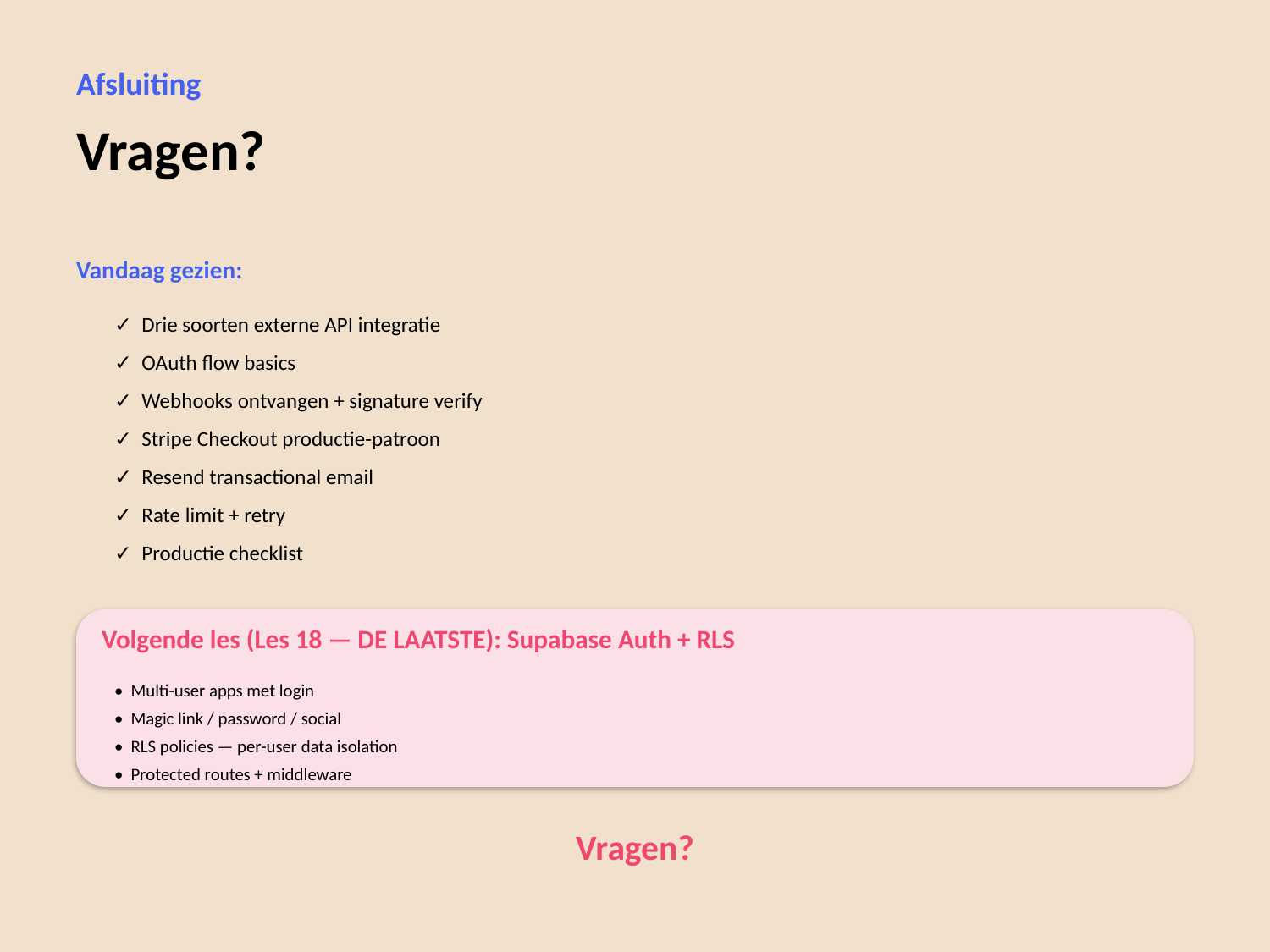

Afsluiting
Vragen?
Vandaag gezien:
✓  Drie soorten externe API integratie
✓  OAuth flow basics
✓  Webhooks ontvangen + signature verify
✓  Stripe Checkout productie-patroon
✓  Resend transactional email
✓  Rate limit + retry
✓  Productie checklist

Volgende les (Les 18 — DE LAATSTE): Supabase Auth + RLS
•  Multi-user apps met login
•  Magic link / password / social
•  RLS policies — per-user data isolation
•  Protected routes + middleware
Vragen?